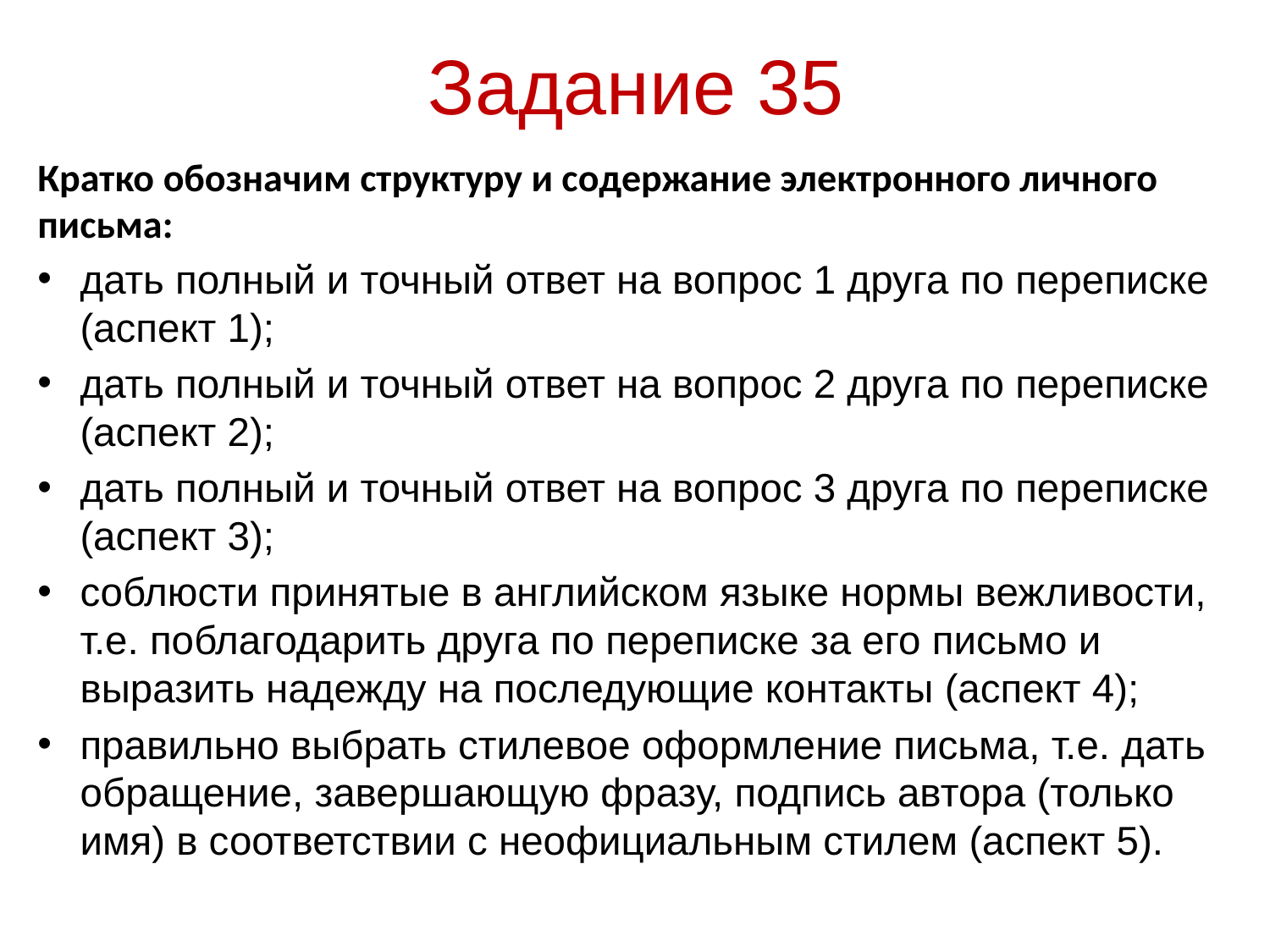

# Задание 35
Кратко обозначим структуру и содержание электронного личного письма:
дать полный и точный ответ на вопрос 1 друга по переписке (аспект 1);
дать полный и точный ответ на вопрос 2 друга по переписке (аспект 2);
дать полный и точный ответ на вопрос 3 друга по переписке (аспект 3);
соблюсти принятые в английском языке нормы вежливости, т.е. поблагодарить друга по переписке за его письмо и выразить надежду на последующие контакты (аспект 4);
правильно выбрать стилевое оформление письма, т.е. дать обращение, завершающую фразу, подпись автора (только имя) в соответствии с неофициальным стилем (аспект 5).